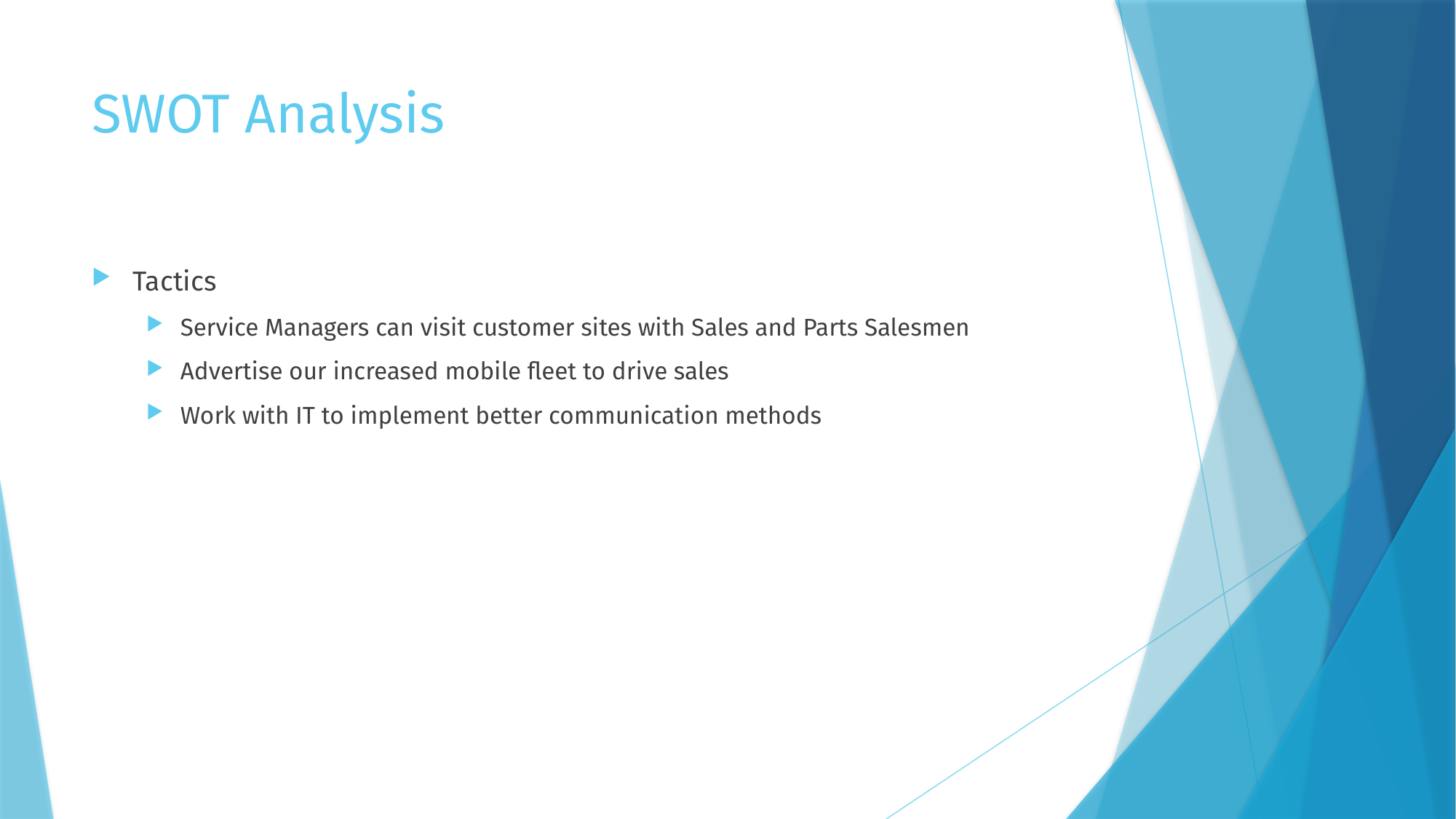

# SWOT Analysis
Tactics
Service Managers can visit customer sites with Sales and Parts Salesmen
Advertise our increased mobile fleet to drive sales
Work with IT to implement better communication methods